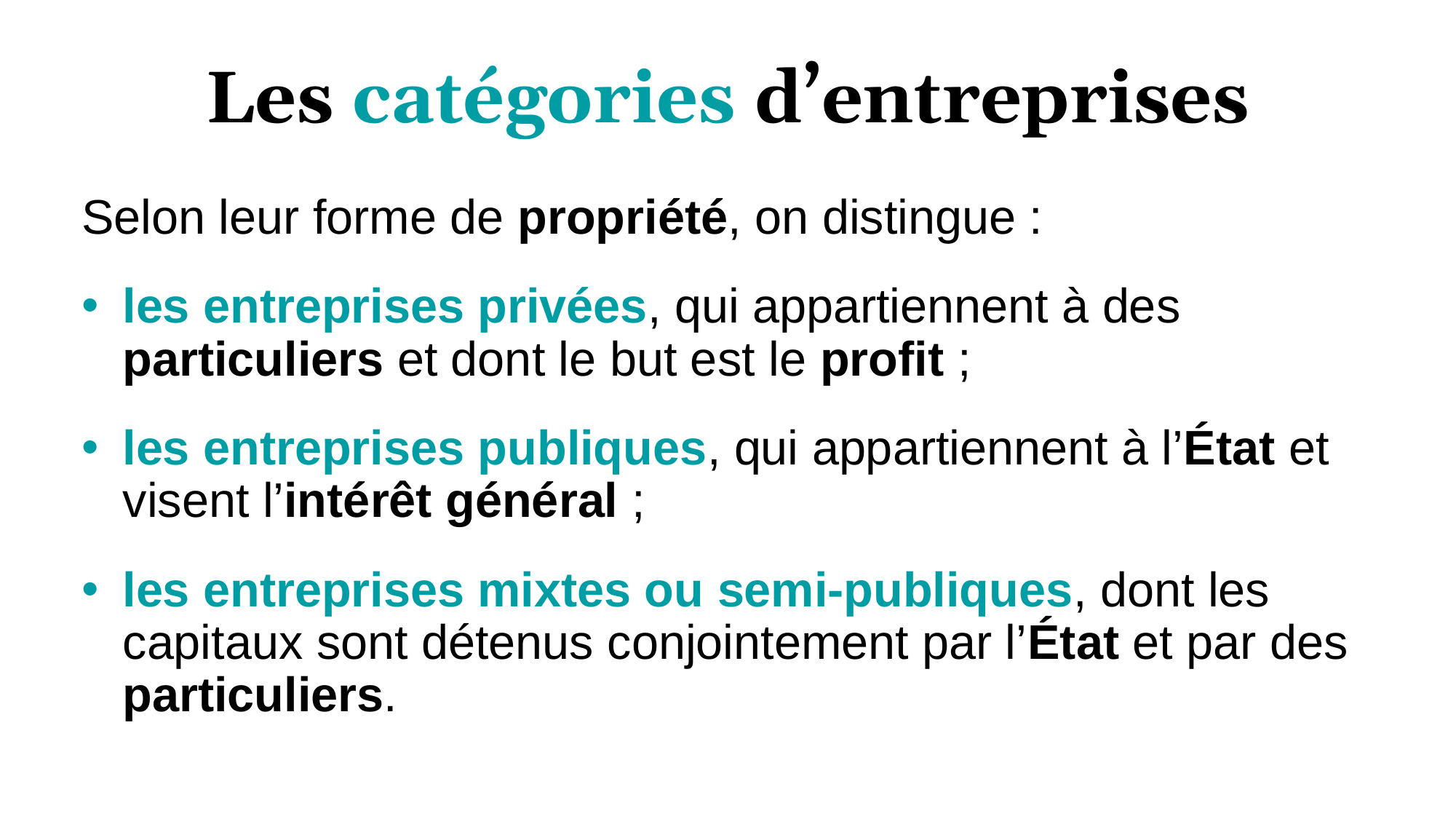

Les catégories d’entreprises
Selon leur forme de propriété, on distingue :
les entreprises privées, qui appartiennent à des particuliers et dont le but est le profit ;
les entreprises publiques, qui appartiennent à l’État et visent l’intérêt général ;
les entreprises mixtes ou semi-publiques, dont les capitaux sont détenus conjointement par l’État et par des particuliers.